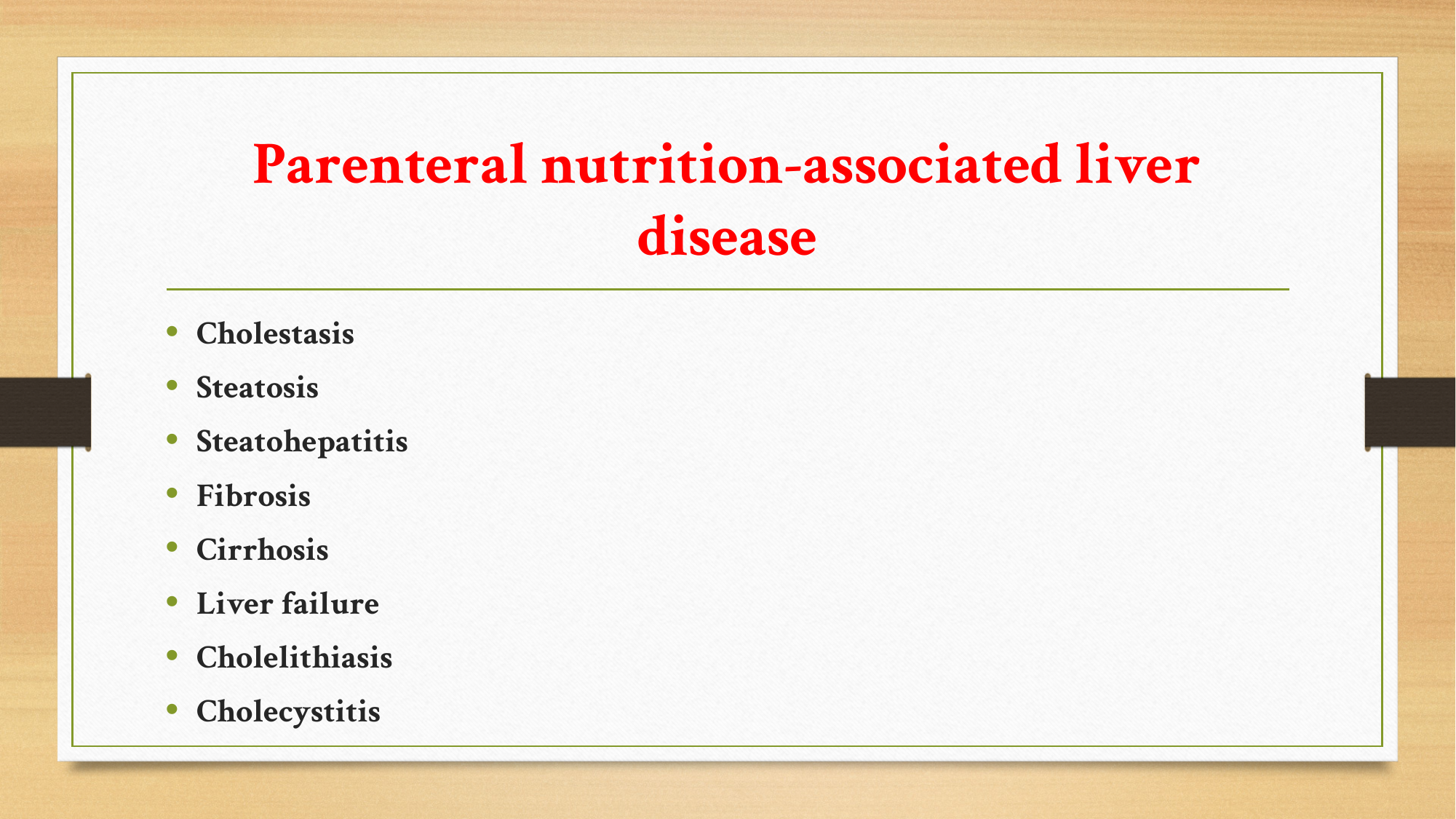

# Parenteral nutrition-associated liver disease
Cholestasis
Steatosis
Steatohepatitis
Fibrosis
Cirrhosis
Liver failure
Cholelithiasis
Cholecystitis